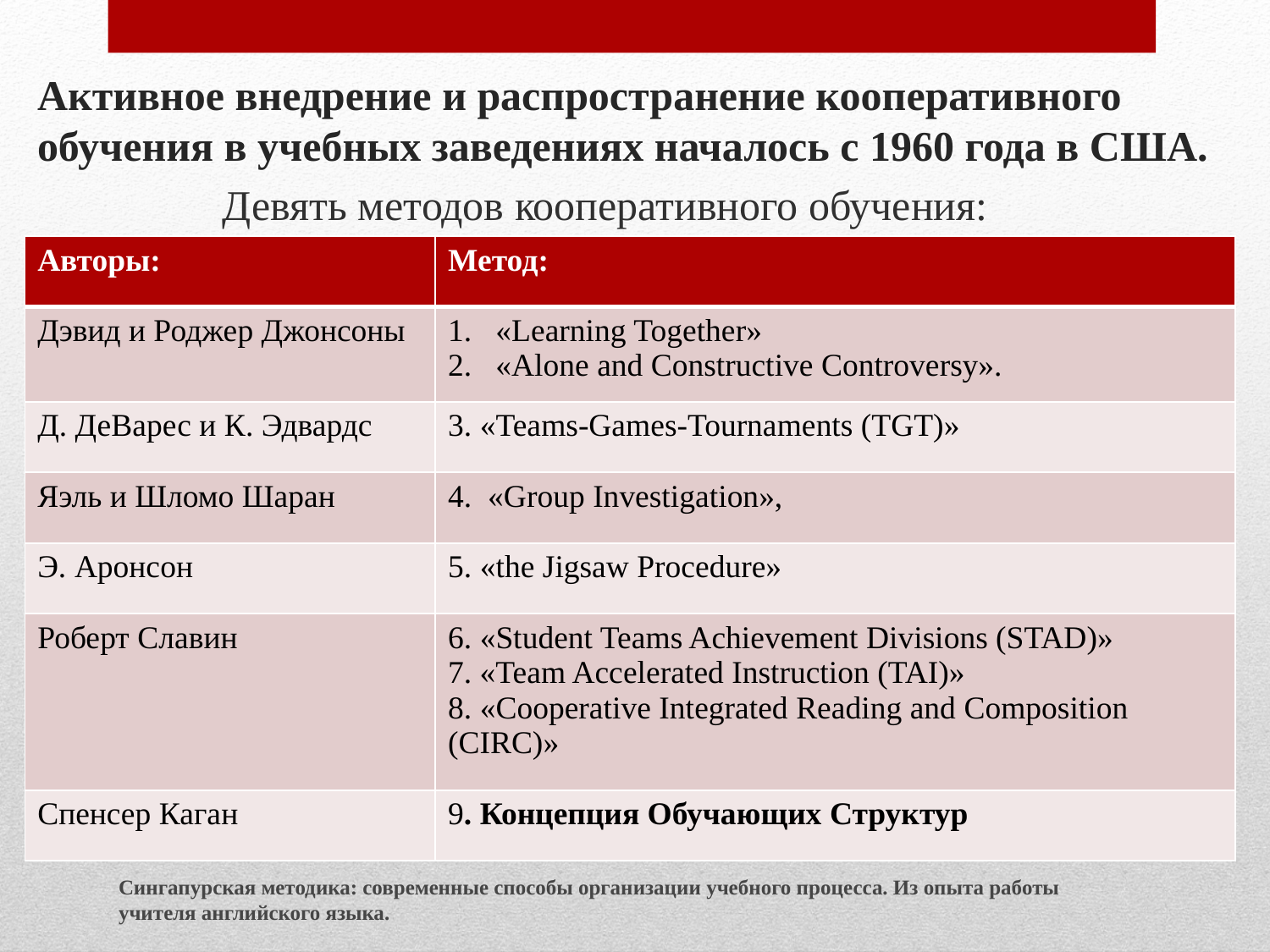

Активное внедрение и распространение кооперативного обучения в учебных заведениях началось с 1960 года в США.
Девять методов кооперативного обучения:
| Авторы: | Метод: |
| --- | --- |
| Дэвид и Роджер Джонсоны | «Learning Together» «Alone and Constructive Controversy». |
| Д. ДеВарес и К. Эдвардс | 3. «Teams-Games-Tournaments (TGT)» |
| Яэль и Шломо Шаран | 4. «Group Investigation», |
| Э. Аронсон | 5. «the Jigsaw Procedure» |
| Роберт Славин | 6. «Student Teams Achievement Divisions (STAD)» 7. «Team Accelerated Instruction (TAI)» 8. «Cooperative Integrated Reading and Composition (CIRC)» |
| Спенсер Каган | 9. Концепция Обучающих Структур |
Сингапурская методика: современные способы организации учебного процесса. Из опыта работы учителя английского языка.